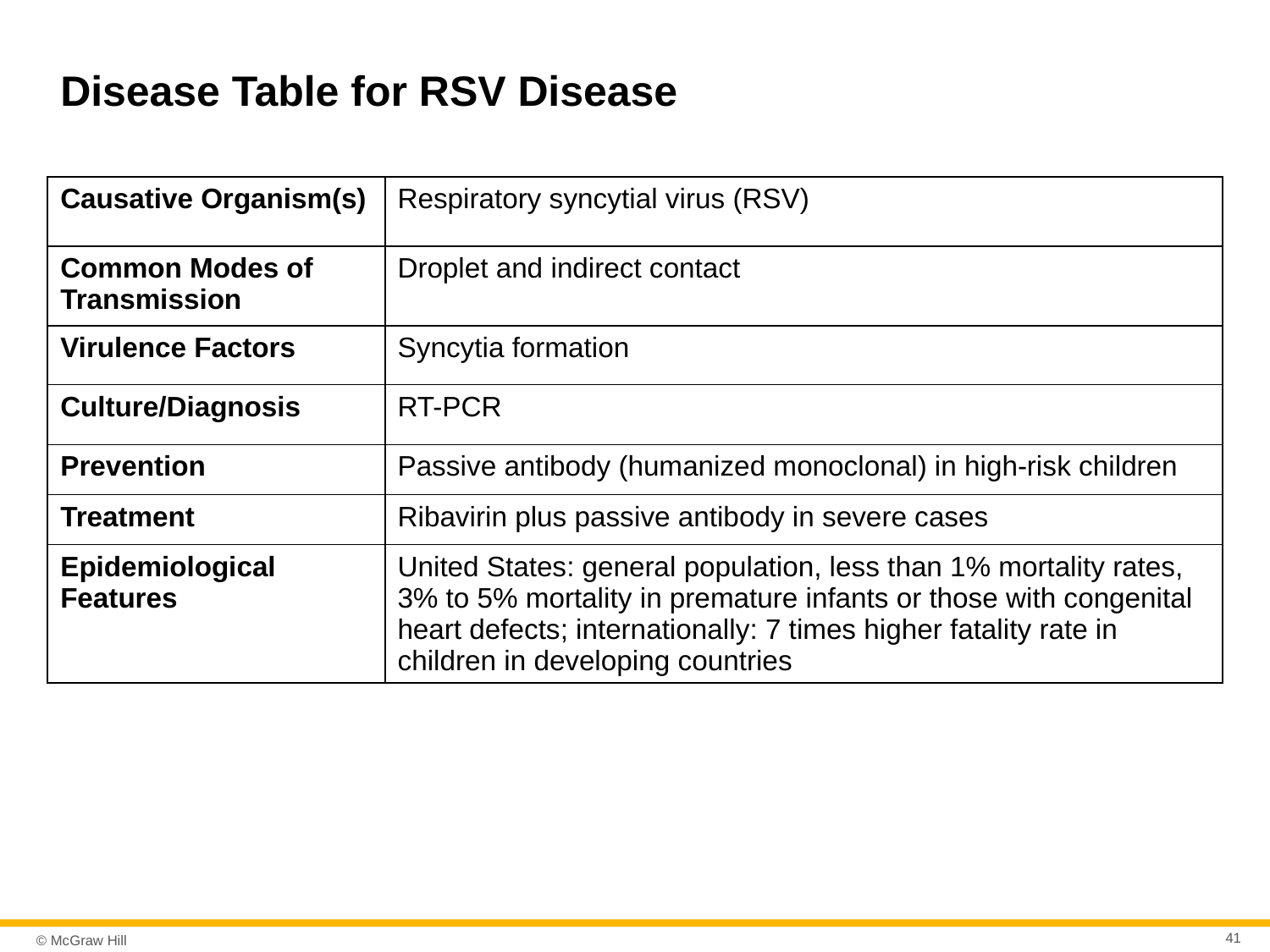

# Disease Table for RSV Disease
| Causative Organism(s) | Respiratory syncytial virus (RSV) |
| --- | --- |
| Common Modes of Transmission | Droplet and indirect contact |
| Virulence Factors | Syncytia formation |
| Culture/Diagnosis | RT-PCR |
| Prevention | Passive antibody (humanized monoclonal) in high-risk children |
| Treatment | Ribavirin plus passive antibody in severe cases |
| Epidemiological Features | United States: general population, less than 1% mortality rates, 3% to 5% mortality in premature infants or those with congenital heart defects; internationally: 7 times higher fatality rate in children in developing countries |